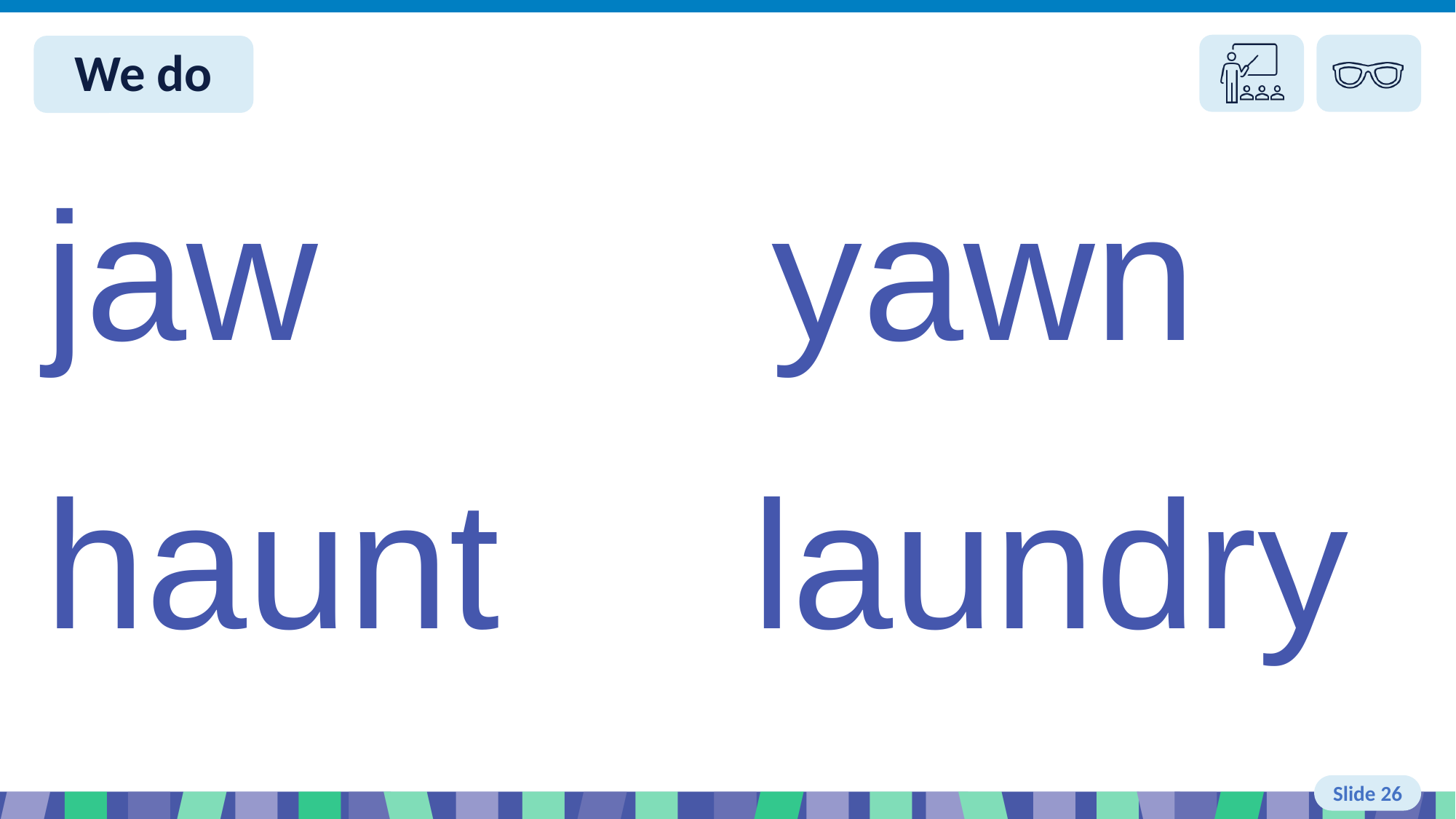

Slide 26 We do
jaw         yawn
haunt     laundry